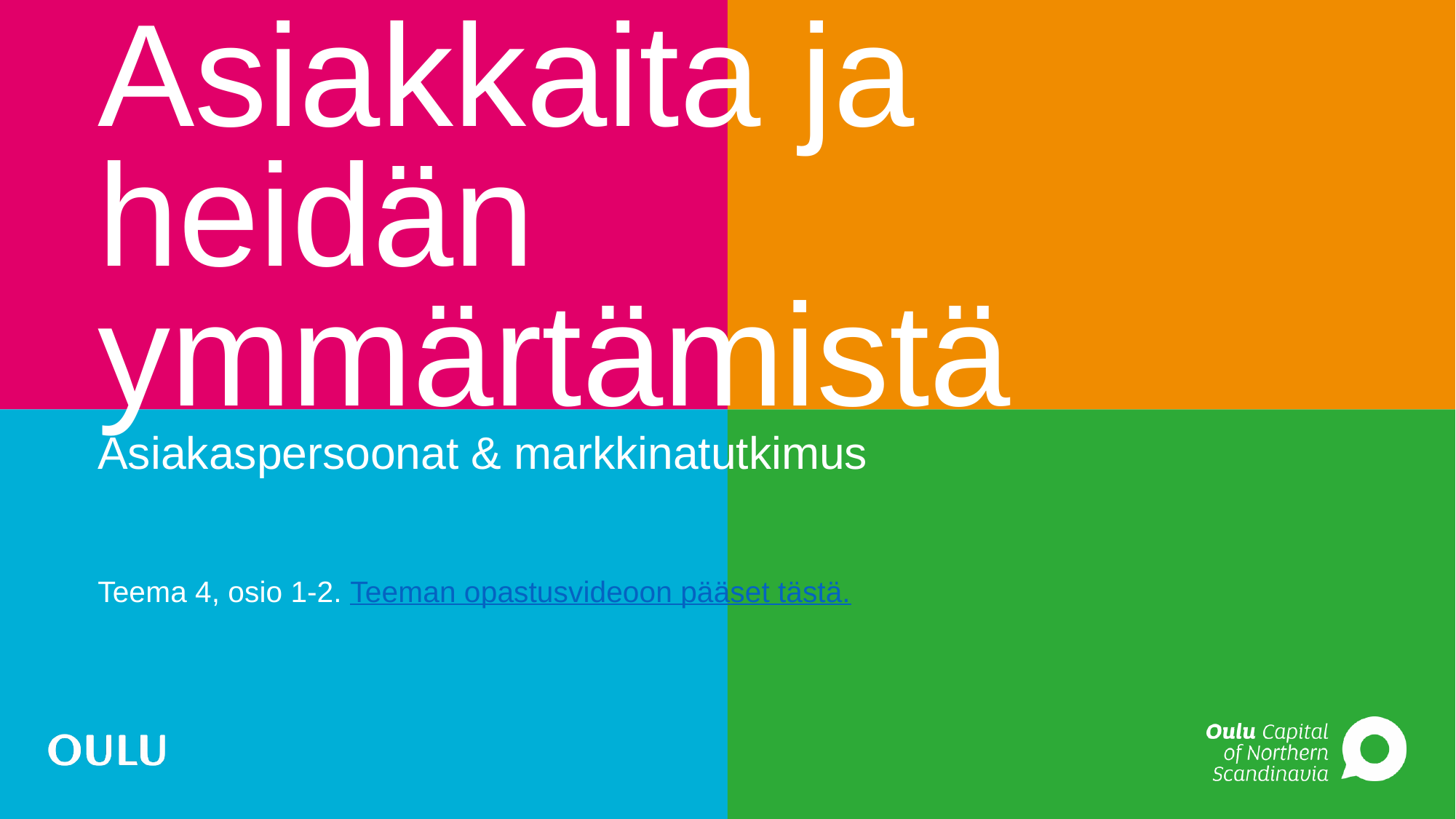

# Asiakkaita ja heidän ymmärtämistä
Asiakaspersoonat & markkinatutkimus
Teema 4, osio 1-2. Teeman opastusvideoon pääset tästä.